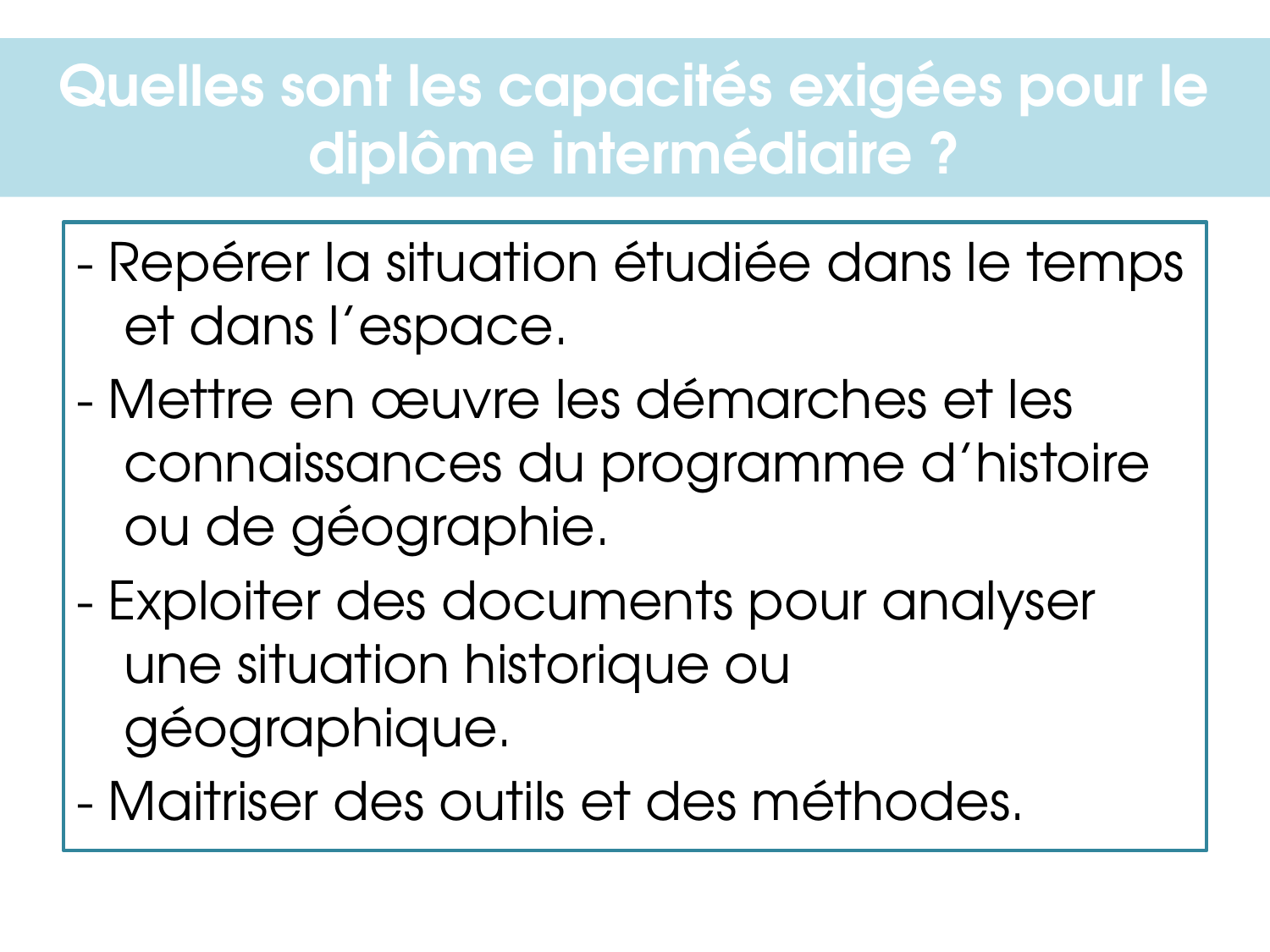

# Quelles sont les capacités exigées pour le diplôme intermédiaire ?
- Repérer la situation étudiée dans le temps et dans l’espace.
- Mettre en œuvre les démarches et les connaissances du programme d’histoire ou de géographie.
- Exploiter des documents pour analyser une situation historique ou géographique.
- Maitriser des outils et des méthodes.